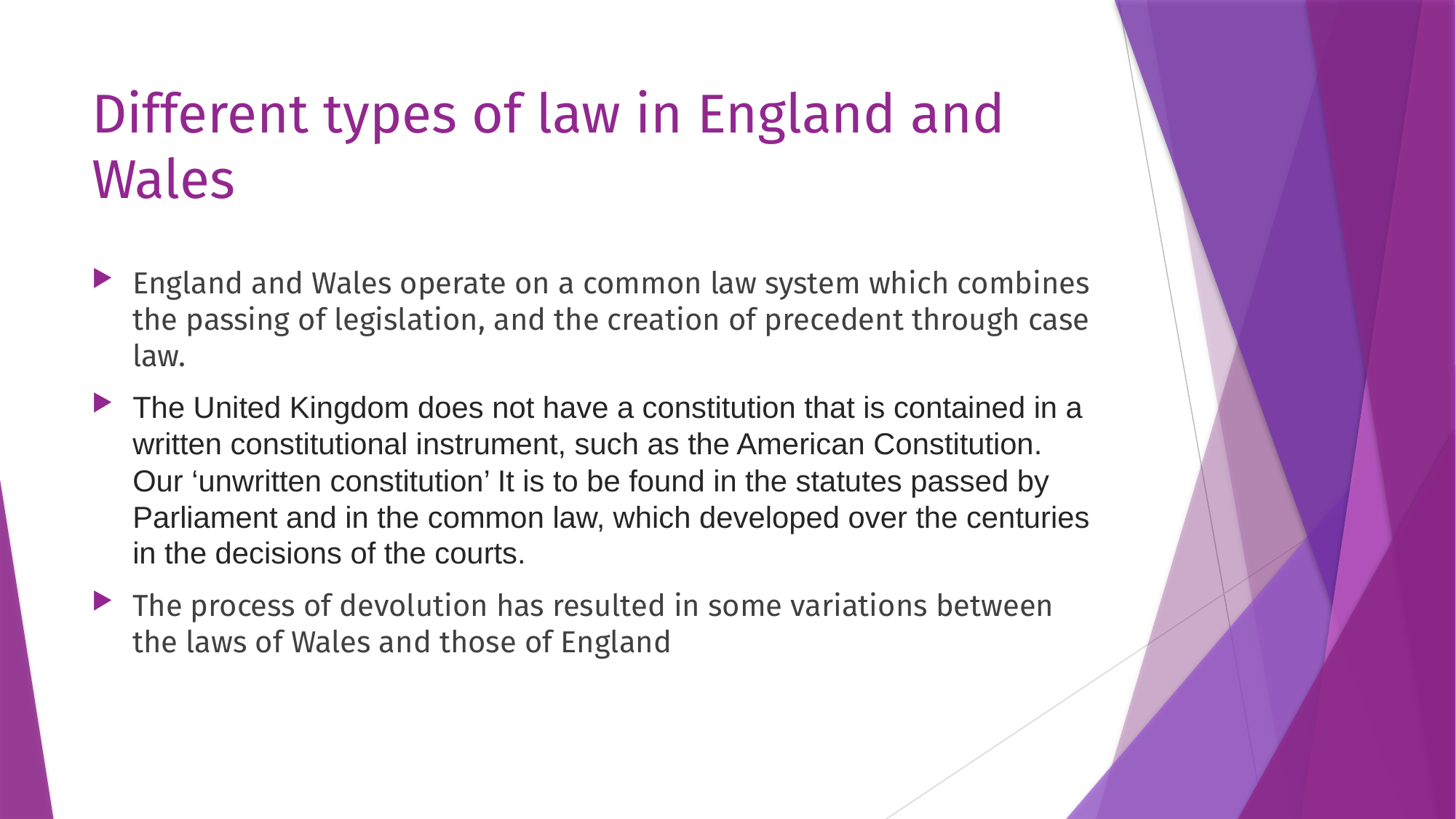

# Different types of law in England and Wales
England and Wales operate on a common law system which combines the passing of legislation, and the creation of precedent through case law.
The United Kingdom does not have a constitution that is contained in a written constitutional instrument, such as the American Constitution. Our ‘unwritten constitution’ It is to be found in the statutes passed by Parliament and in the common law, which developed over the centuries in the decisions of the courts.
The process of devolution has resulted in some variations between the laws of Wales and those of England